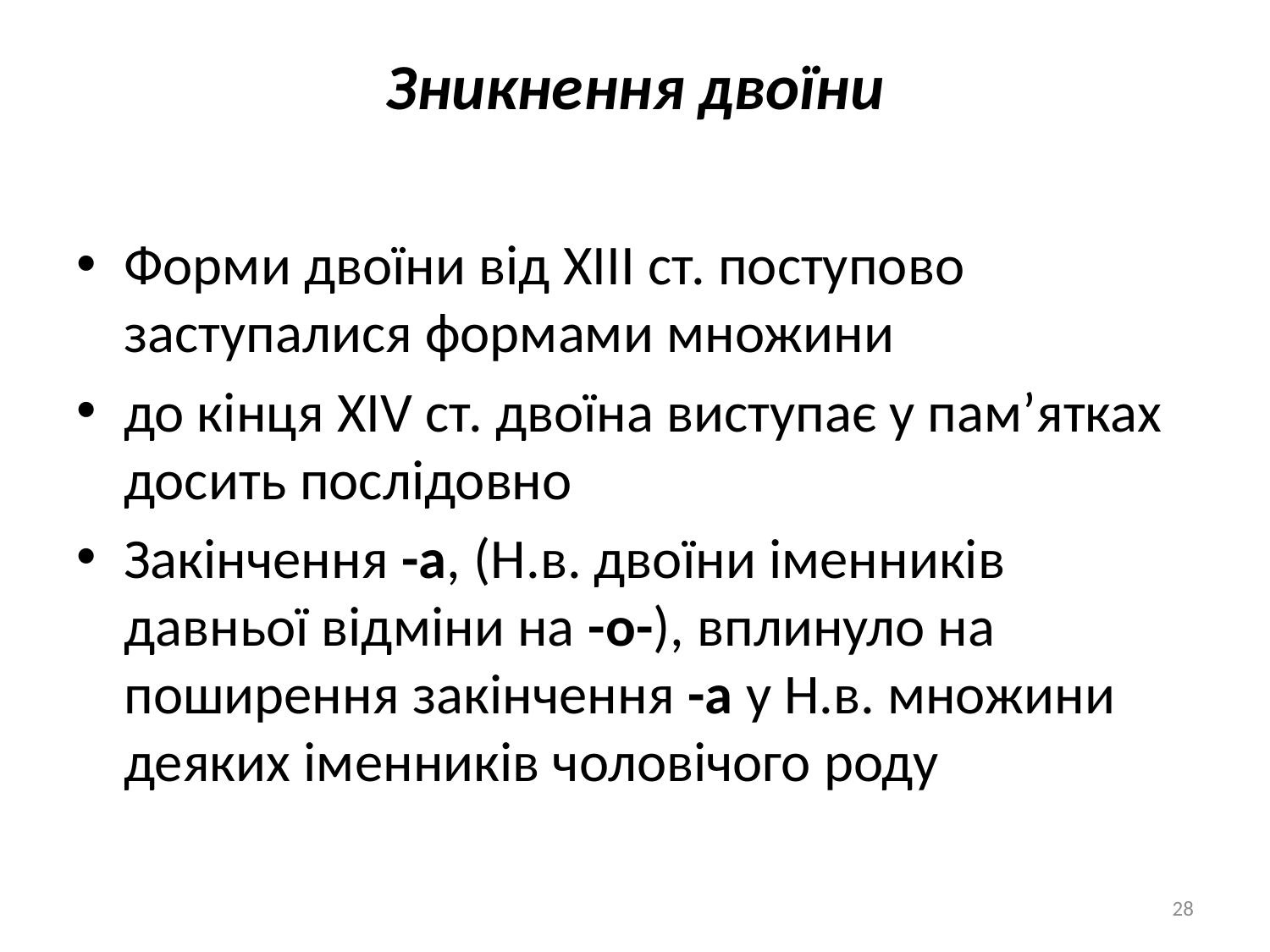

# Зникнення двоїни
Форми двоїни від XIII ст. поступово заступалися формами множини
до кінця XIV ст. двоїна виступає у пам’ятках досить послідовно
Закінчення -а, (Н.в. двоїни іменників давньої відміни на -о-), вплинуло на поширення закінчення -а у Н.в. множини деяких іменників чоловічого роду
28